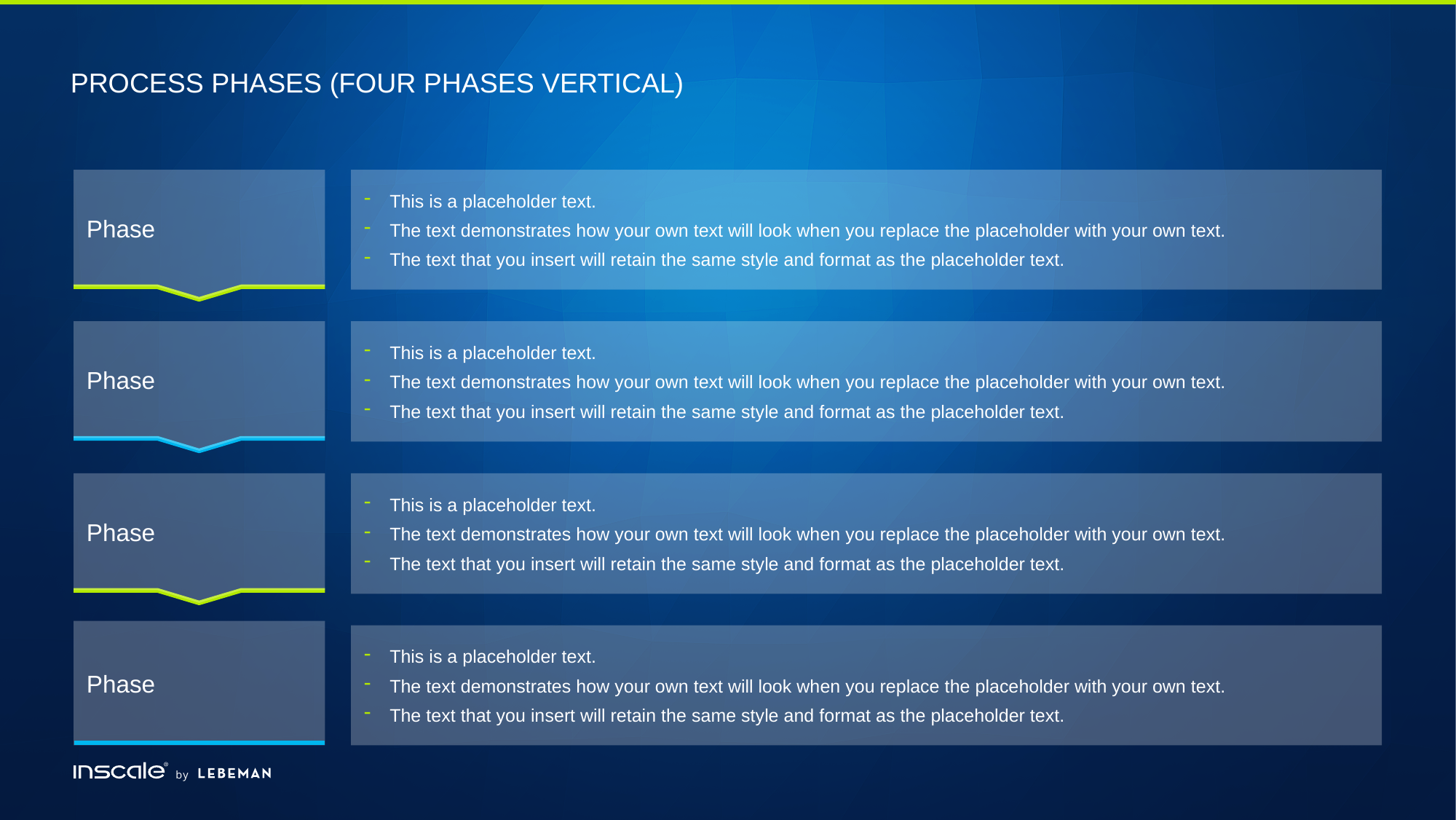

# Process phases (four phases vertical)

Phase
This is a placeholder text.
The text demonstrates how your own text will look when you replace the placeholder with your own text.
The text that you insert will retain the same style and format as the placeholder text.

Phase
This is a placeholder text.
The text demonstrates how your own text will look when you replace the placeholder with your own text.
The text that you insert will retain the same style and format as the placeholder text.

Phase
This is a placeholder text.
The text demonstrates how your own text will look when you replace the placeholder with your own text.
The text that you insert will retain the same style and format as the placeholder text.

Phase
This is a placeholder text.
The text demonstrates how your own text will look when you replace the placeholder with your own text.
The text that you insert will retain the same style and format as the placeholder text.